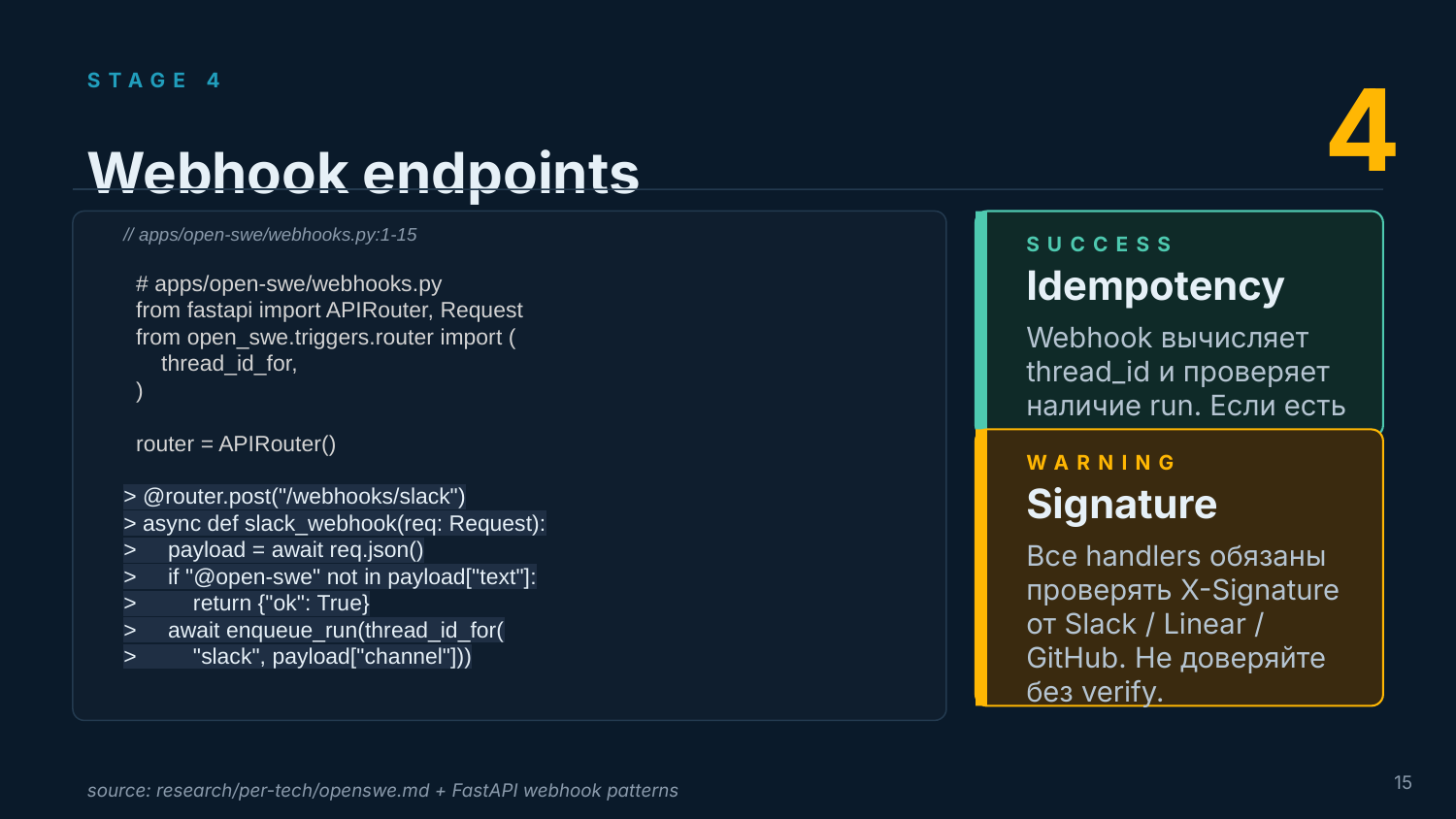

4
STAGE 4
Webhook endpoints

// apps/open-swe/webhooks.py:1-15
SUCCESS
  # apps/open-swe/webhooks.py
  from fastapi import APIRouter, Request
  from open_swe.triggers.router import (
      thread_id_for,
  )

  router = APIRouter()

> @router.post("/webhooks/slack")
> async def slack_webhook(req: Request):
>     payload = await req.json()
>     if "@open-swe" not in payload["text"]:
>         return {"ok": True}
>     await enqueue_run(thread_id_for(
>         "slack", payload["channel"]))

Idempotency
Webhook вычисляет thread_id и проверяет наличие run. Если есть -- enqueue, иначе новый run.

WARNING
Signature
Все handlers обязаны проверять X-Signature от Slack / Linear / GitHub. Не доверяйте без verify.
15
source: research/per-tech/openswe.md + FastAPI webhook patterns